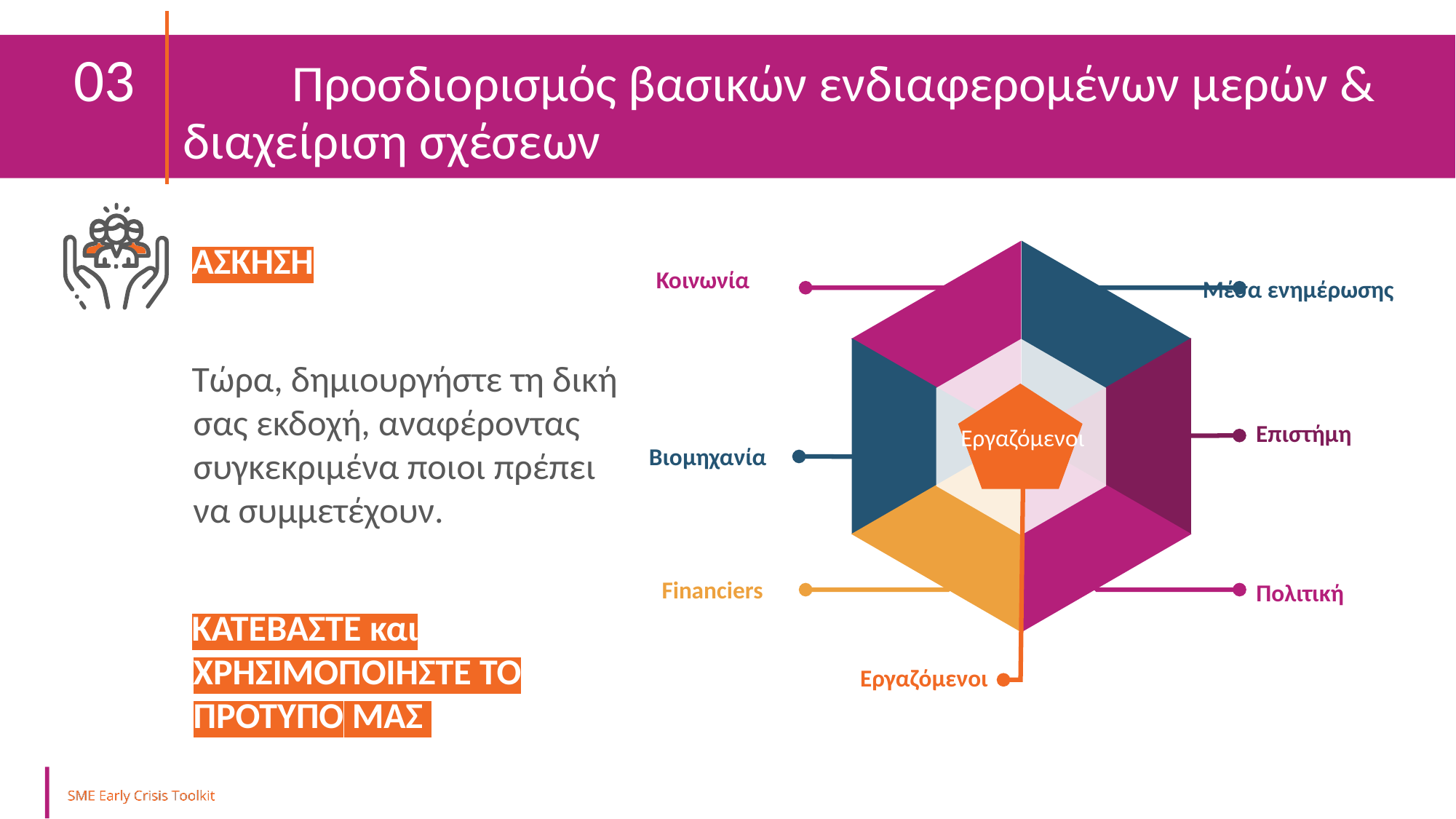

03    	Προσδιορισμός βασικών ενδιαφερομένων μερών & 	διαχείριση σχέσεων

ΑΣΚΗΣΗ

Τώρα, δημιουργήστε τη δική σας εκδοχή, αναφέροντας συγκεκριμένα ποιοι πρέπει να συμμετέχουν.

ΚΑΤΕΒΑΣΤΕ και ΧΡΗΣΙΜΟΠΟΙΗΣΤΕ ΤΟ ΠΡΟΤΥΠΟ ΜΑΣ

Κοινωνία
Μέσα ενημέρωσης

Επιστήμη
Εργαζόμενοι

Βιομηχανία

Financiers
Πολιτική
Εργαζόμενοι